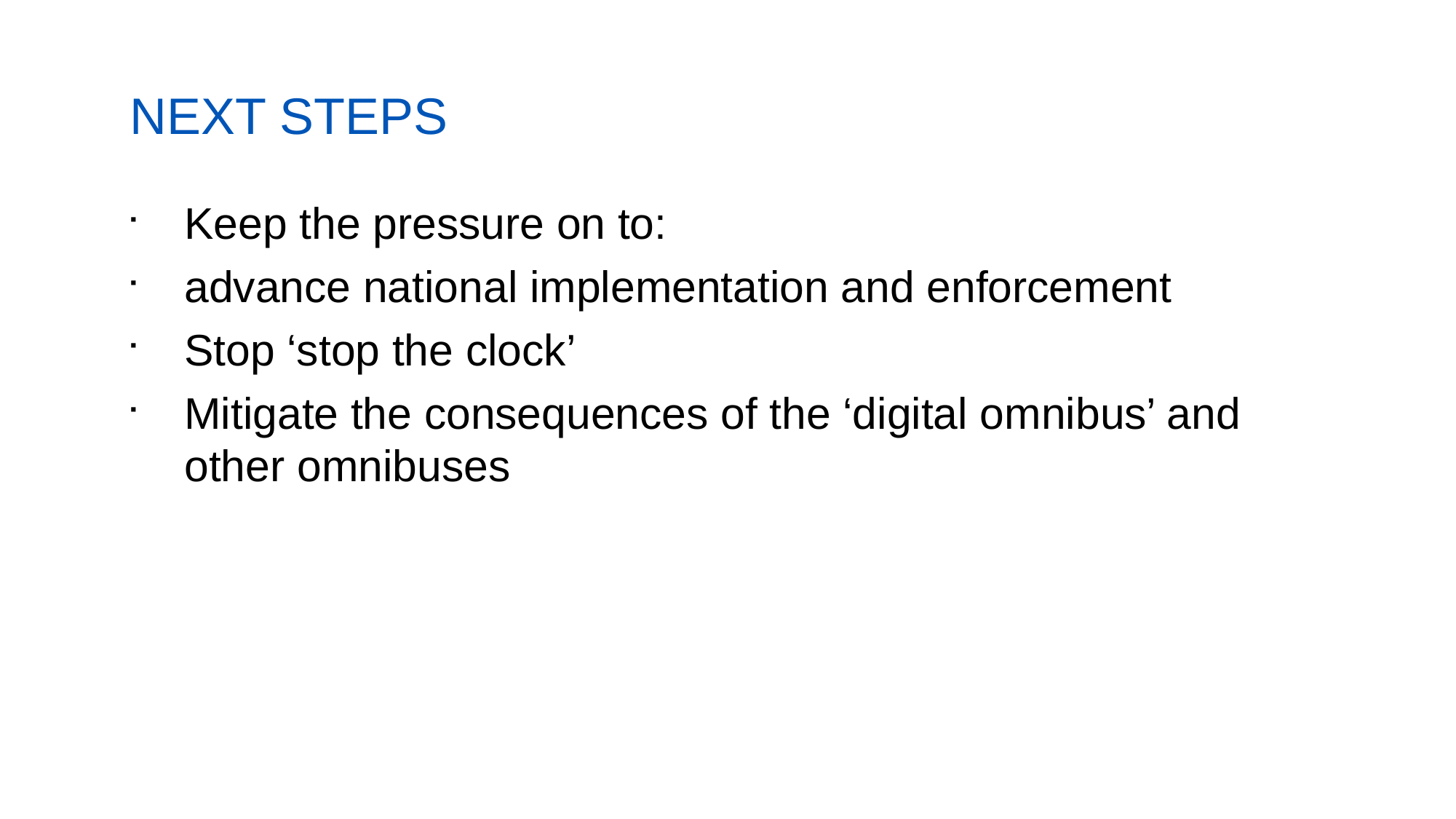

NEXT STEPS
Keep the pressure on to:
advance national implementation and enforcement
Stop ‘stop the clock’
Mitigate the consequences of the ‘digital omnibus’ and other omnibuses